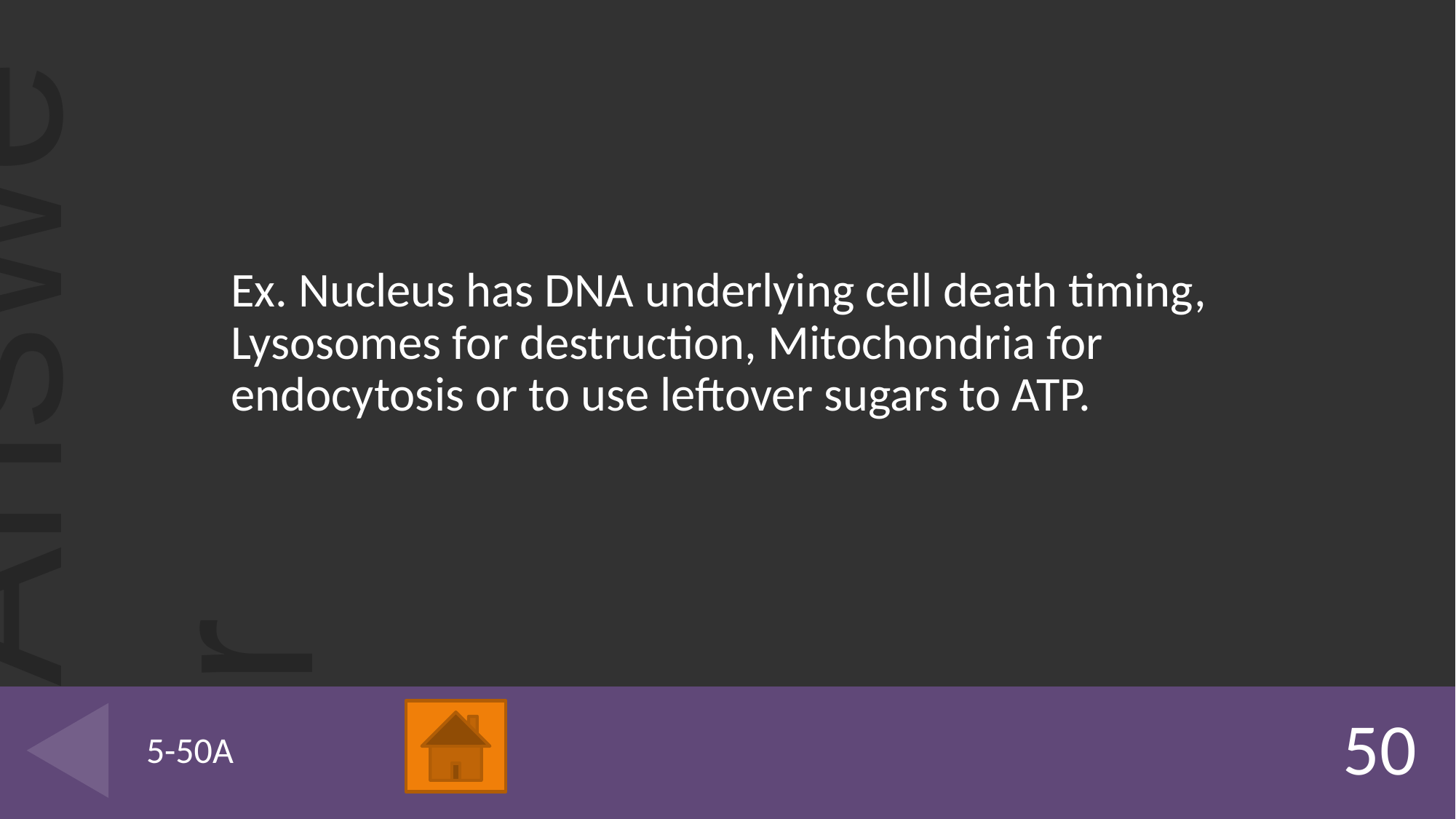

Ex. Nucleus has DNA underlying cell death timing, Lysosomes for destruction, Mitochondria for endocytosis or to use leftover sugars to ATP.

# 5-50A
50